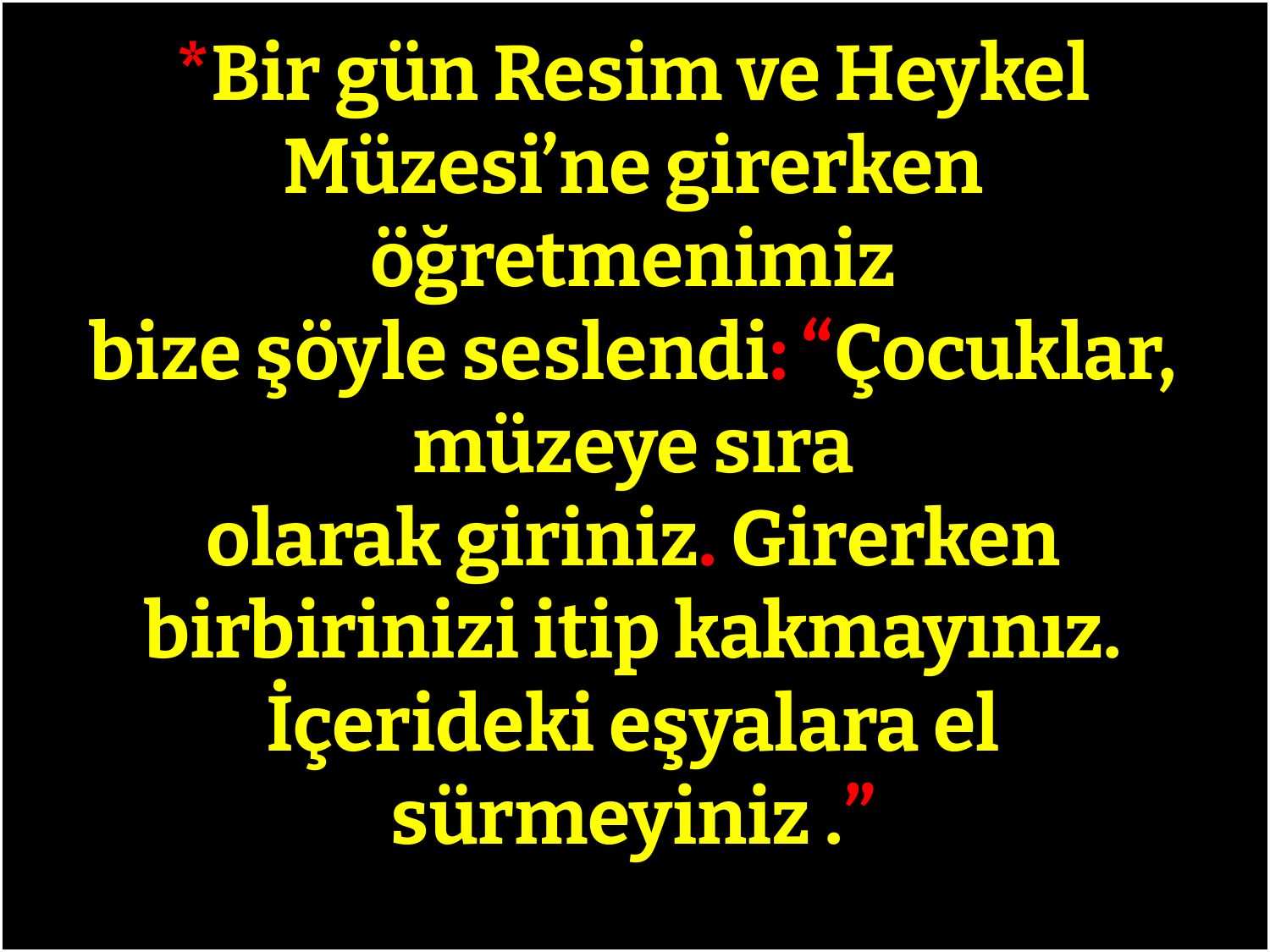

*Bir gün Resim ve Heykel Müzesi’ne girerken öğretmenimiz
bize şöyle seslendi: “Çocuklar, müzeye sıra
olarak giriniz. Girerken birbirinizi itip kakmayınız.
İçerideki eşyalara el sürmeyiniz .”
#